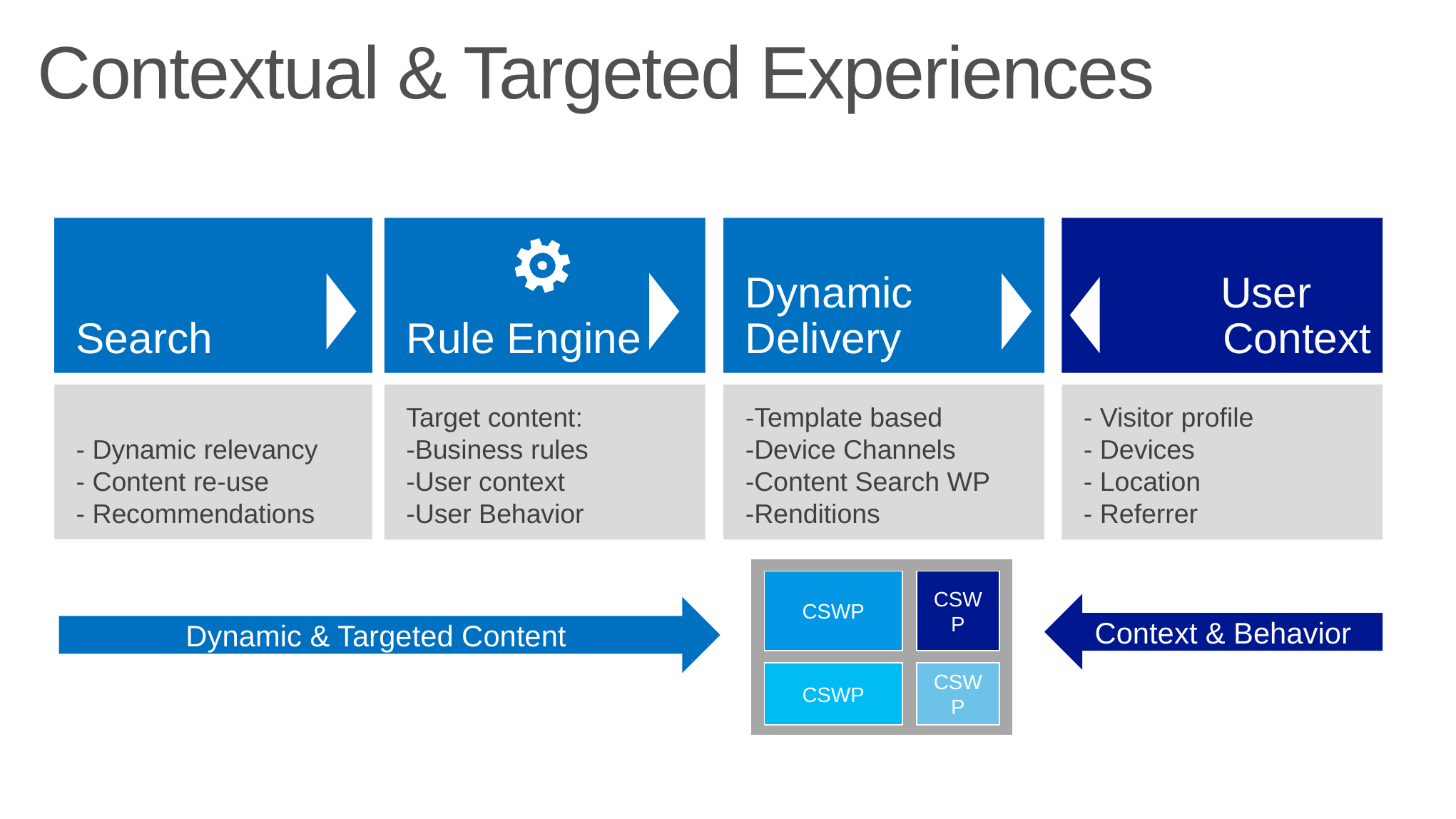

# Contextual & Targeted Experiences
Search
Rule Engine
Dynamic
Delivery
     User      Context

Target content:
-Business rules
-User context
-User Behavior
-Template based
-Device Channels
-Content Search WP
-Renditions
- Visitor profile
- Devices
- Location
- Referrer
- Dynamic relevancy
- Content re-use
- Recommendations

CSWP
CSWP
CSWP
CSWP
Context & Behavior
Dynamic & Targeted Content